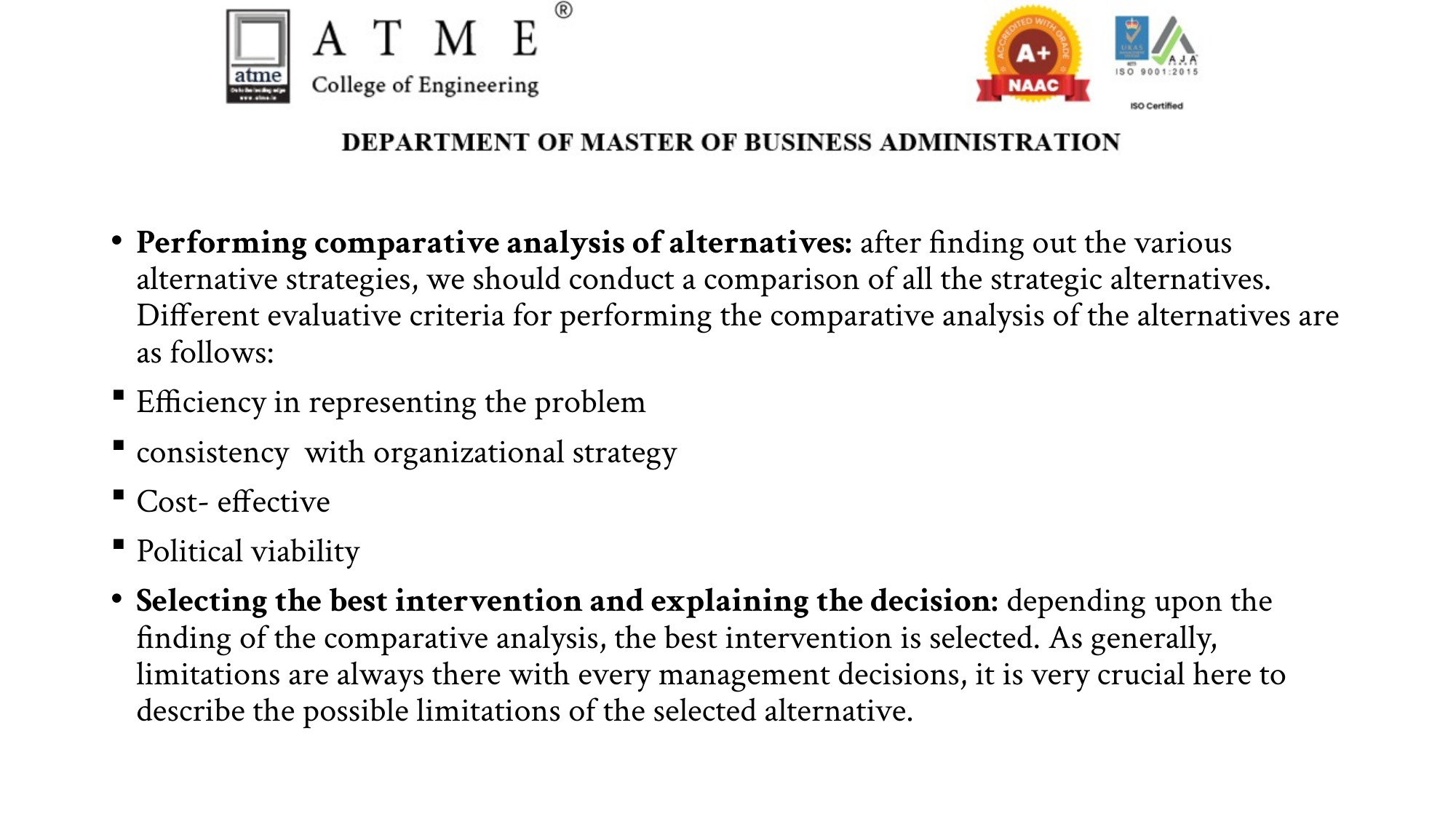

Performing comparative analysis of alternatives: after finding out the various alternative strategies, we should conduct a comparison of all the strategic alternatives. Different evaluative criteria for performing the comparative analysis of the alternatives are as follows:
Efficiency in representing the problem
consistency  with organizational strategy
Cost- effective
Political viability
Selecting the best intervention and explaining the decision: depending upon the finding of the comparative analysis, the best intervention is selected. As generally, limitations are always there with every management decisions, it is very crucial here to describe the possible limitations of the selected alternative.